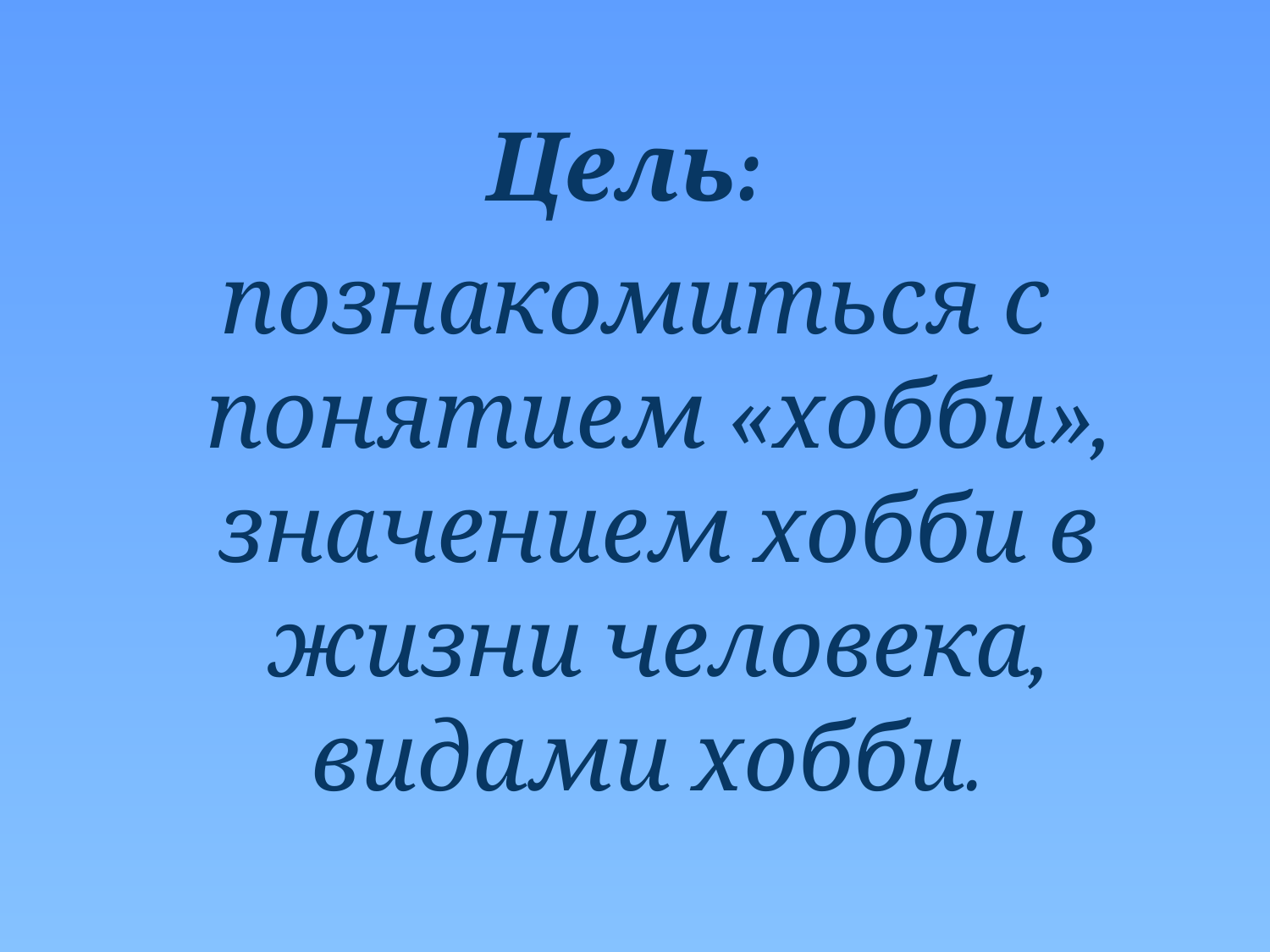

#
Цель:
познакомиться с понятием «хобби», значением хобби в жизни человека, видами хобби.